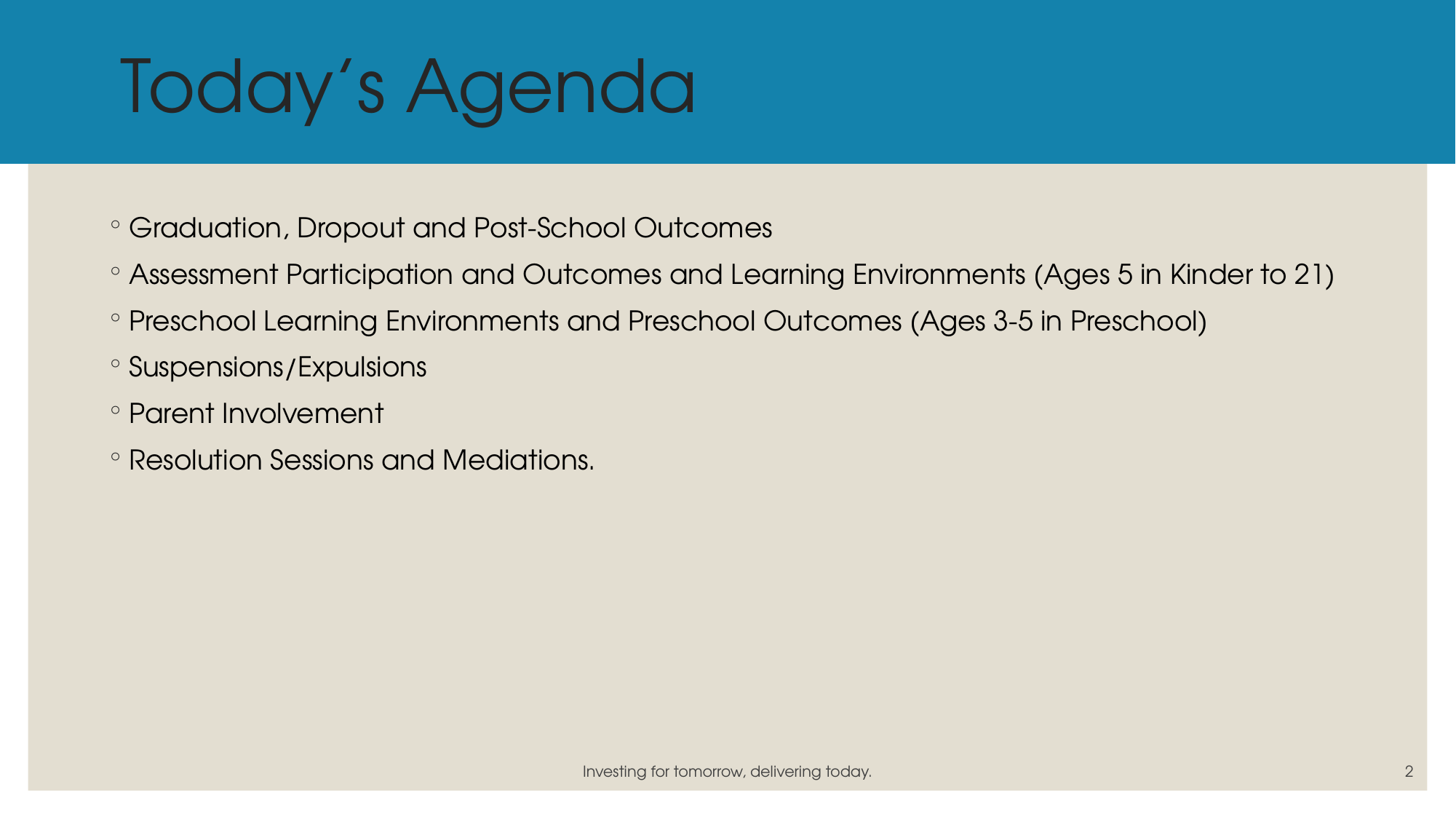

# Today’s Agenda
Graduation, Dropout and Post-School Outcomes
Assessment Participation and Outcomes and Learning Environments (Ages 5 in Kinder to 21)
Preschool Learning Environments and Preschool Outcomes (Ages 3-5 in Preschool)
Suspensions/Expulsions
Parent Involvement
Resolution Sessions and Mediations.

Investing for tomorrow, delivering today.
2